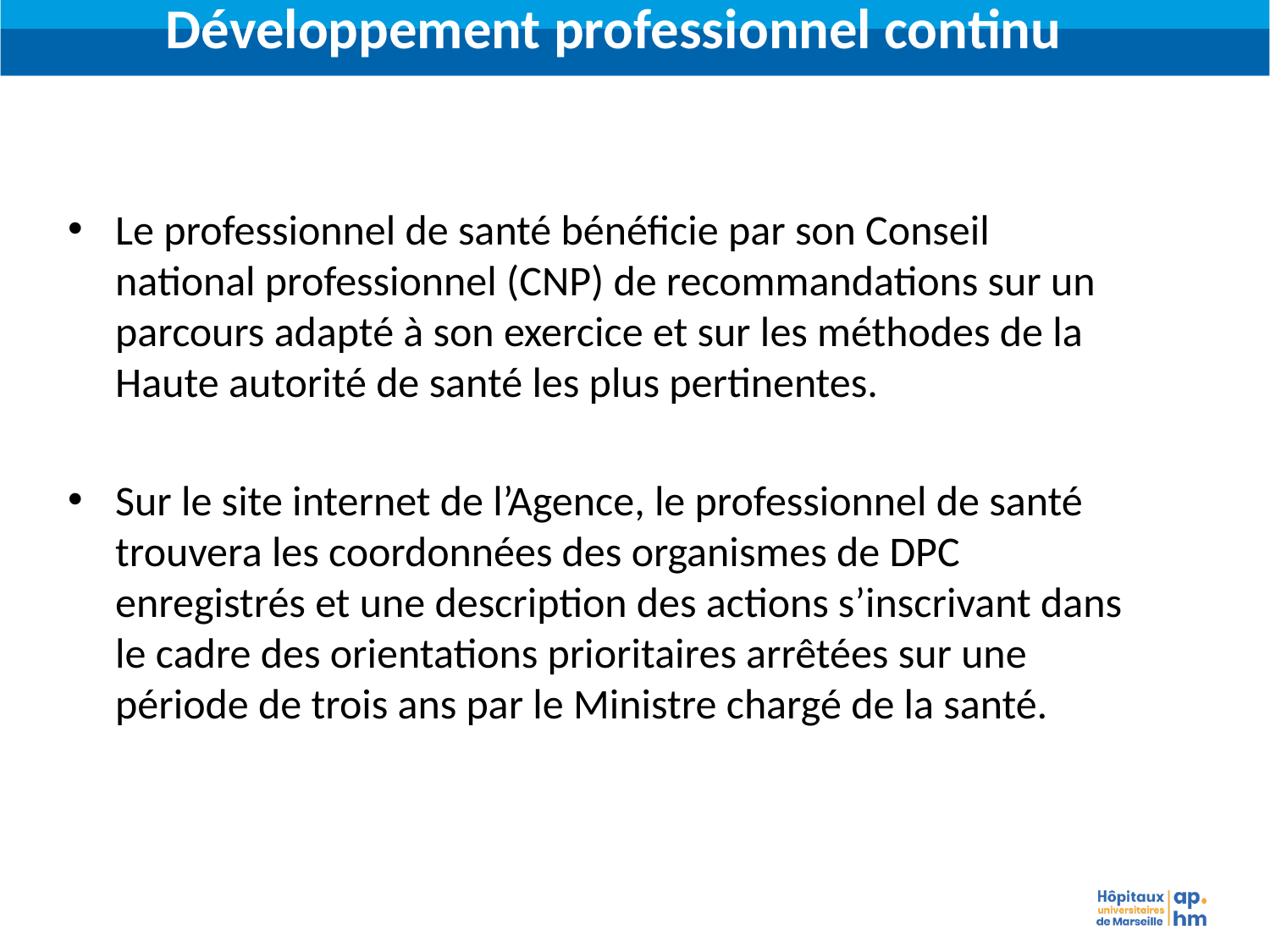

Développement professionnel continu
Le professionnel de santé bénéficie par son Conseil national professionnel (CNP) de recommandations sur un parcours adapté à son exercice et sur les méthodes de la Haute autorité de santé les plus pertinentes.

Sur le site internet de l’Agence, le professionnel de santé trouvera les coordonnées des organismes de DPC enregistrés et une description des actions s’inscrivant dans le cadre des orientations prioritaires arrêtées sur une période de trois ans par le Ministre chargé de la santé.